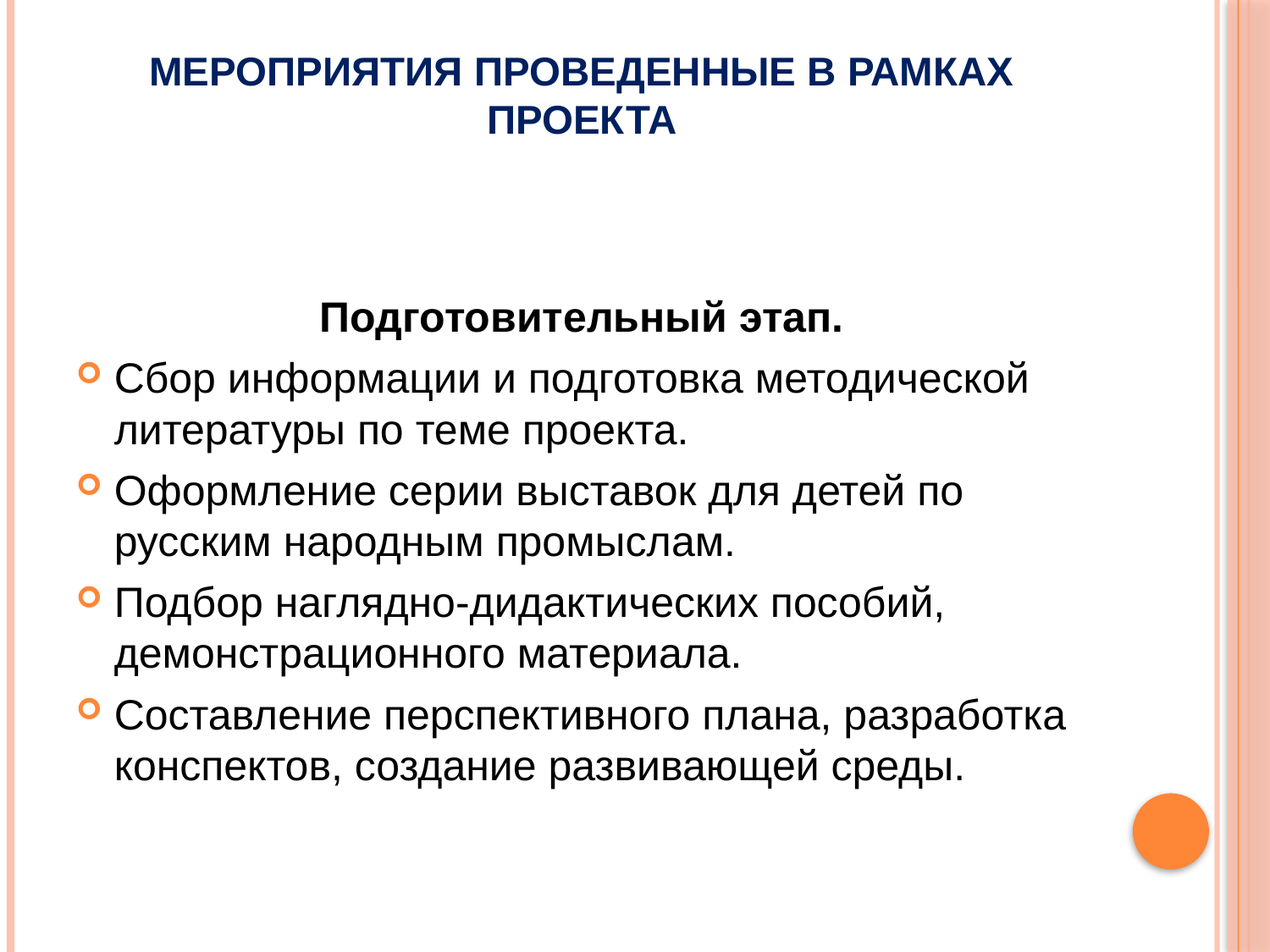

# Мероприятия проведенные в рамках проекта

Подготовительный этап.
Сбор информации и подготовка методической литературы по теме проекта.
Оформление серии выставок для детей по русским народным промыслам.
Подбор наглядно-дидактических пособий, демонстрационного материала.
Составление перспективного плана, разработка конспектов, создание развивающей среды.